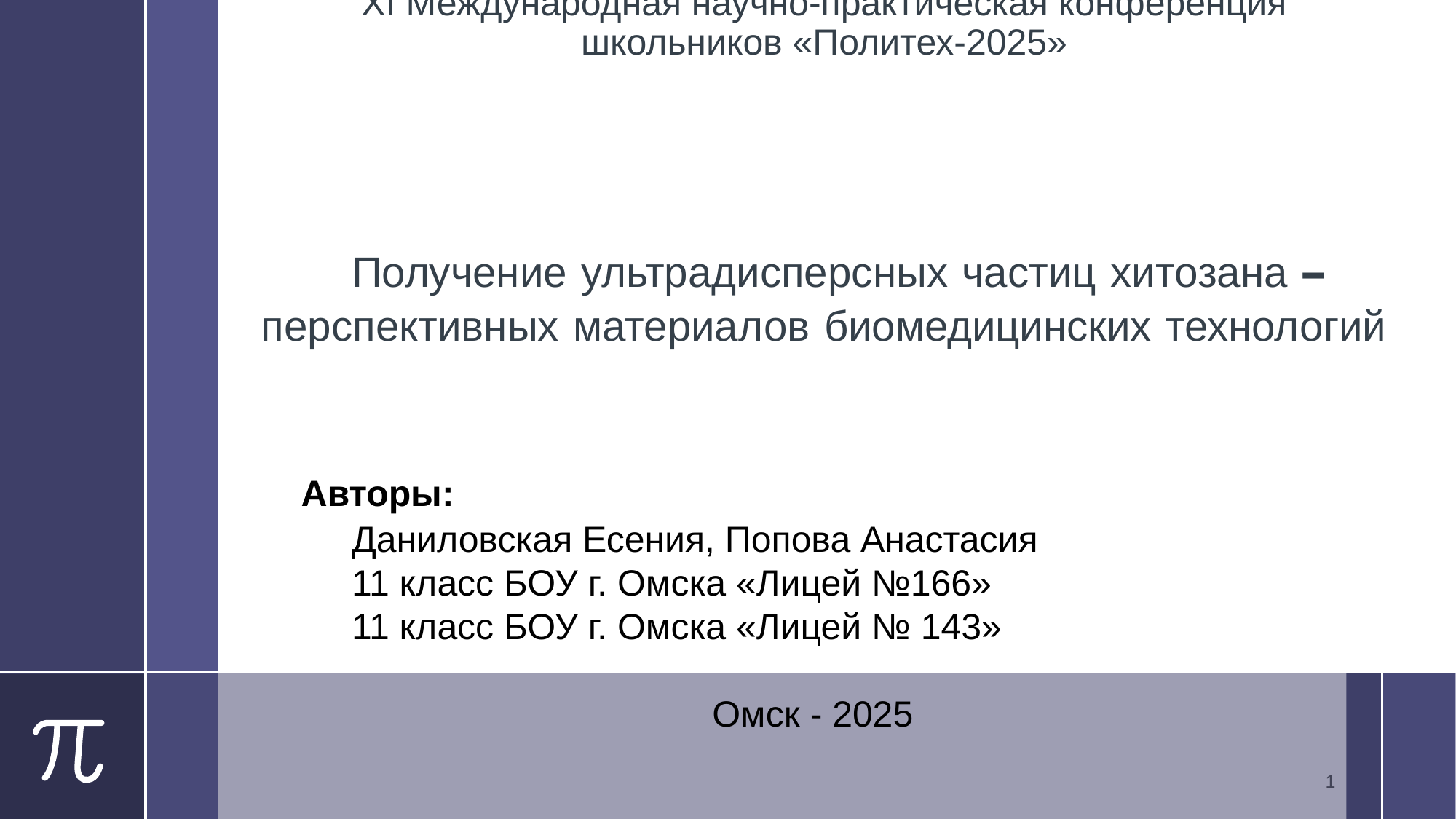

# XI Международная научно-практическая конференция школьников «Политех-2025» Получение ультрадисперсных частиц хитозана – перспективных материалов биомедицинских технологий

Даниловская Есения, Попова Анастасия
11 класс БОУ г. Омска «Лицей №166»
11 класс БОУ г. Омска «Лицей № 143»

Омск - 2025
Авторы:
1